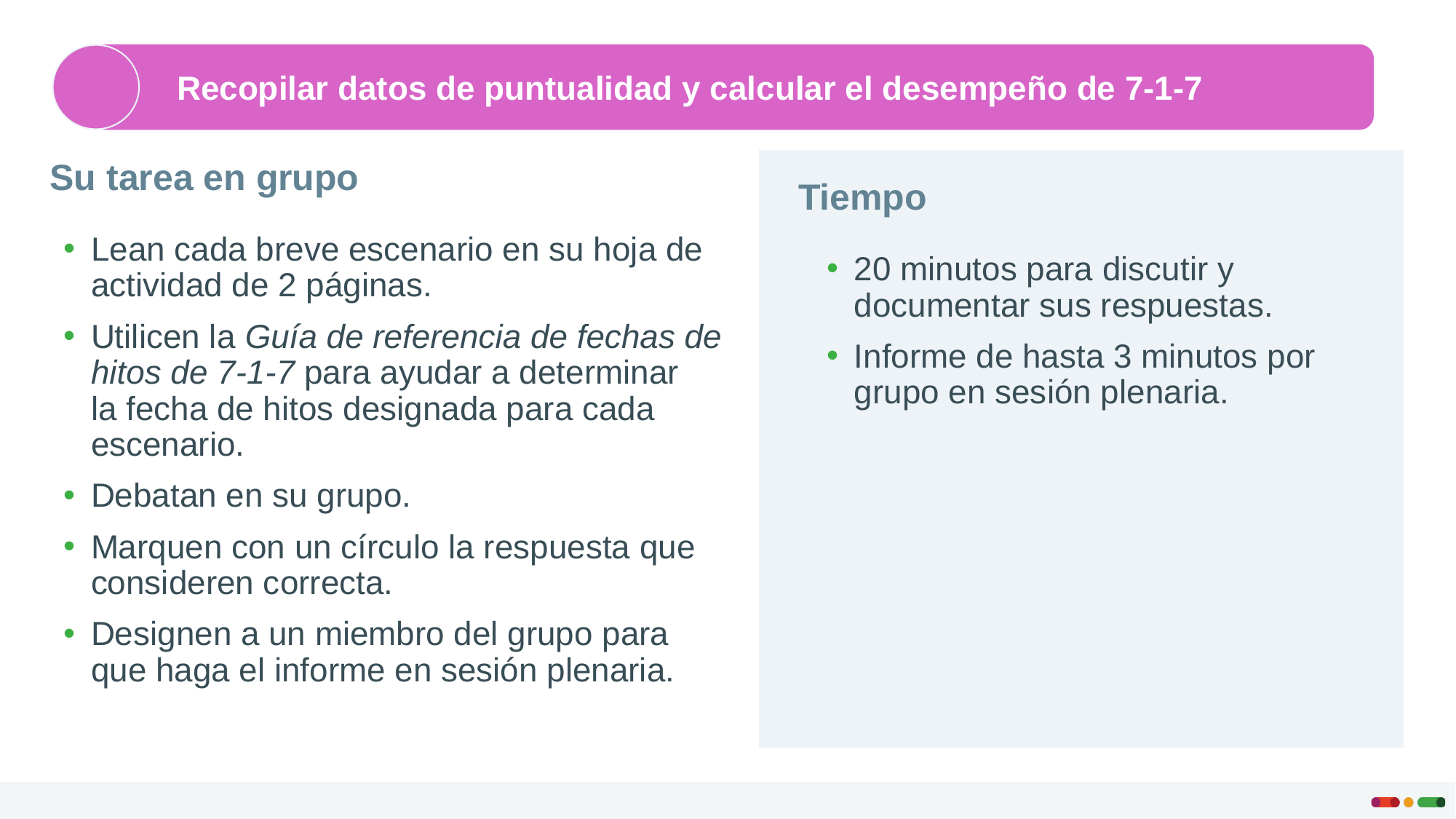

Recopilar datos de puntualidad y calcular el desempeño de 7-1-7

Tiempo
Su tarea en grupo

Lean cada breve escenario en su hoja de actividad de 2 páginas.
Utilicen la Guía de referencia de fechas de hitos de 7-1-7 para ayudar a determinar la fecha de hitos designada para cada escenario.
Debatan en su grupo.
Marquen con un círculo la respuesta que consideren correcta.
Designen a un miembro del grupo para que haga el informe en sesión plenaria.
20 minutos para discutir y documentar sus respuestas.
Informe de hasta 3 minutos por grupo en sesión plenaria.